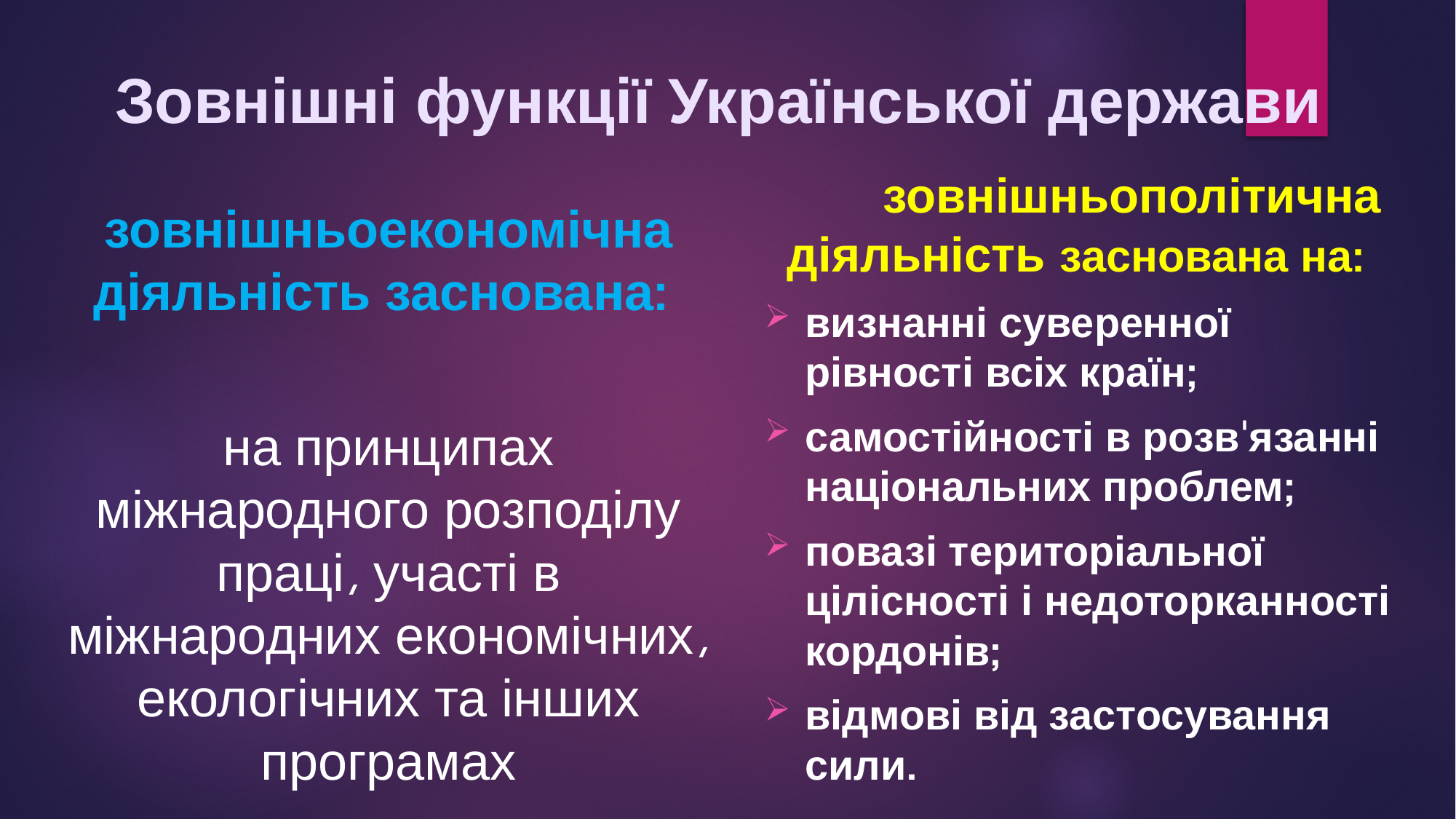

# Зовнішні функції Української держави
	зовнішньоекономічна діяльність заснована:

на принципах міжнародного розподілу праці, участі в міжнародних економічних, екологічних та інших програмах
	зовнішньополітична діяльність заснована на:
визнанні суверенної рівності всіх країн;
самостійності в розв'язанні національних проблем;
повазі територіальної цілісності і недоторканності кордонів;
відмові від застосування сили.